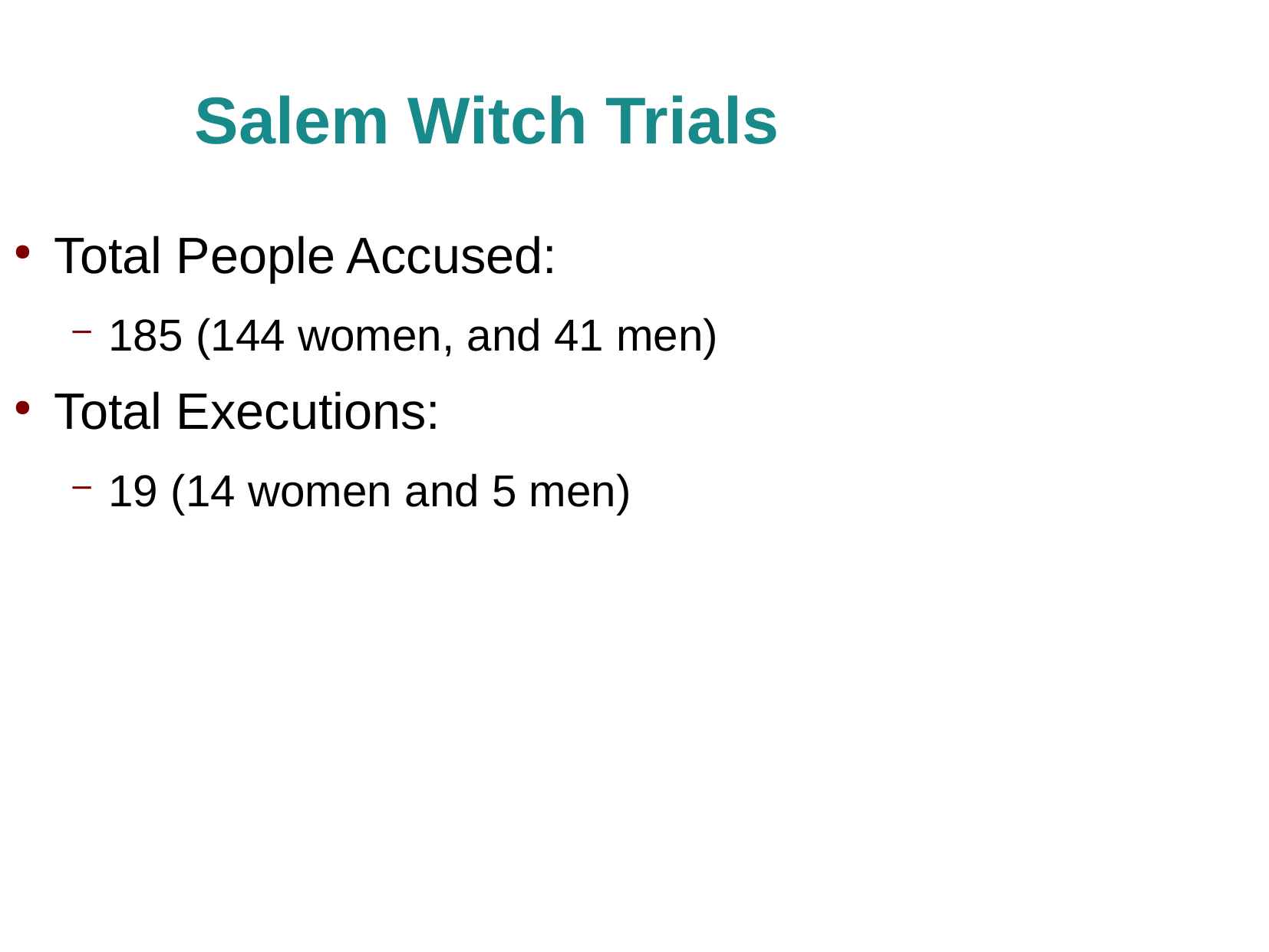

Salem Witch Trials
Total People Accused:
185 (144 women, and 41 men)
Total Executions:
19 (14 women and 5 men)